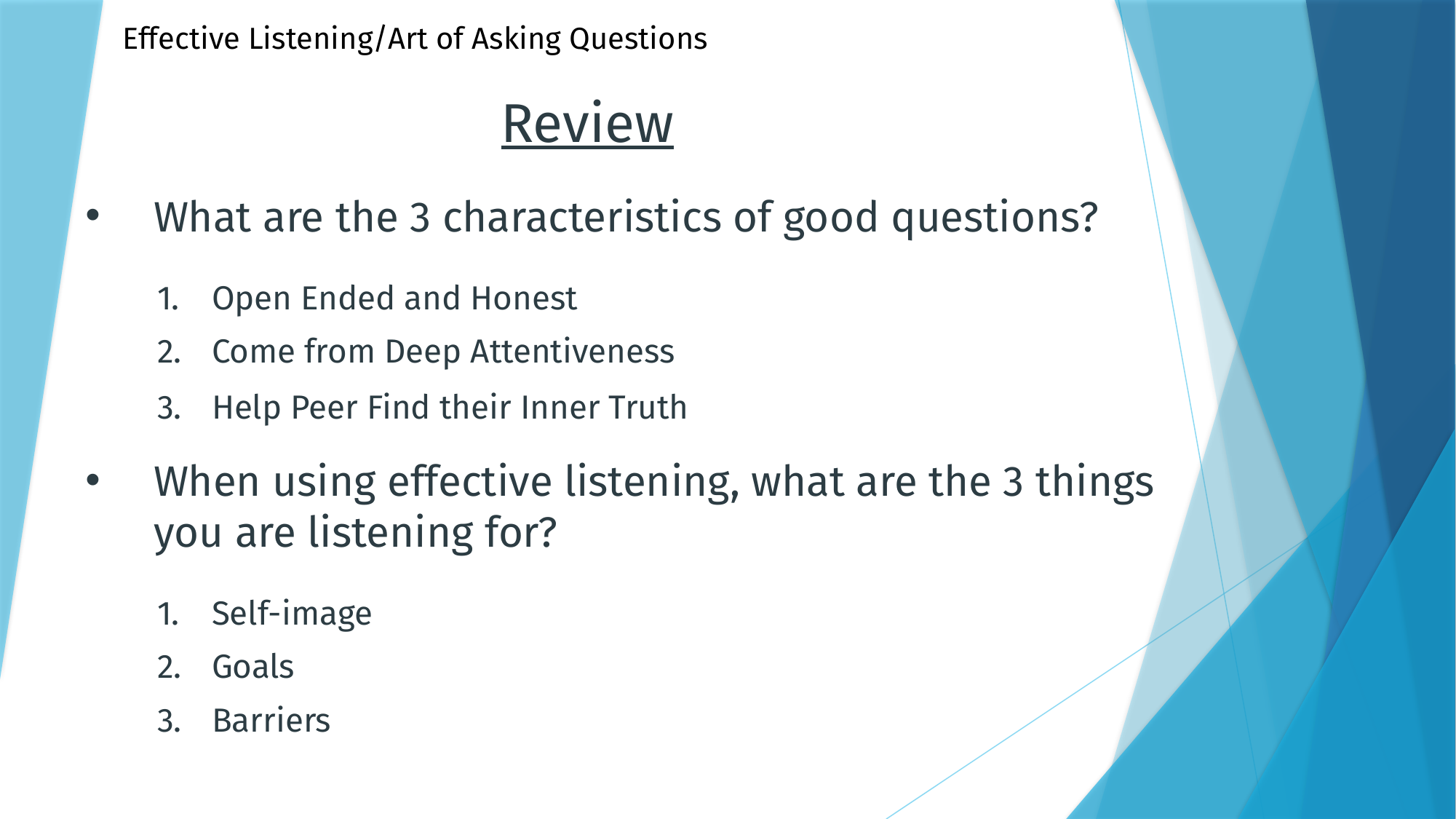

Effective Listening/Art of Asking Questions
# Review
What are the 3 characteristics of good questions?
Open Ended and Honest
Come from Deep Attentiveness
Help Peer Find their Inner Truth
When using effective listening, what are the 3 things you are listening for?
Self-image
Goals
Barriers